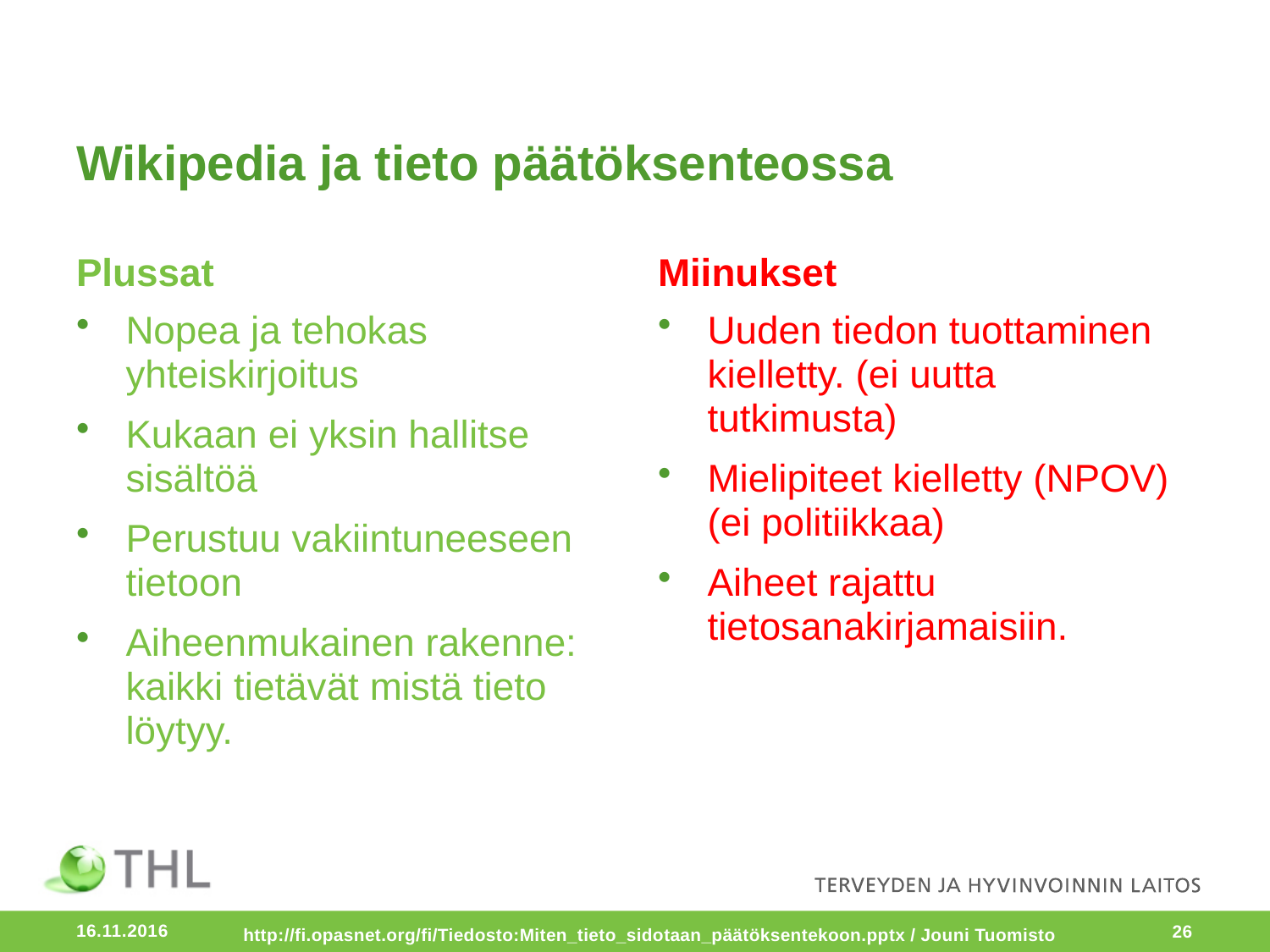

# Wikipedia ja tieto päätöksenteossa
Plussat
Miinukset
Nopea ja tehokas yhteiskirjoitus
Kukaan ei yksin hallitse sisältöä
Perustuu vakiintuneeseen tietoon
Aiheenmukainen rakenne: kaikki tietävät mistä tieto löytyy.

Uuden tiedon tuottaminen kielletty. (ei uutta tutkimusta)
Mielipiteet kielletty (NPOV) (ei politiikkaa)
Aiheet rajattu tietosanakirjamaisiin.

16.11.2016
http://fi.opasnet.org/fi/Tiedosto:Miten_tieto_sidotaan_päätöksentekoon.pptx / Jouni Tuomisto
26